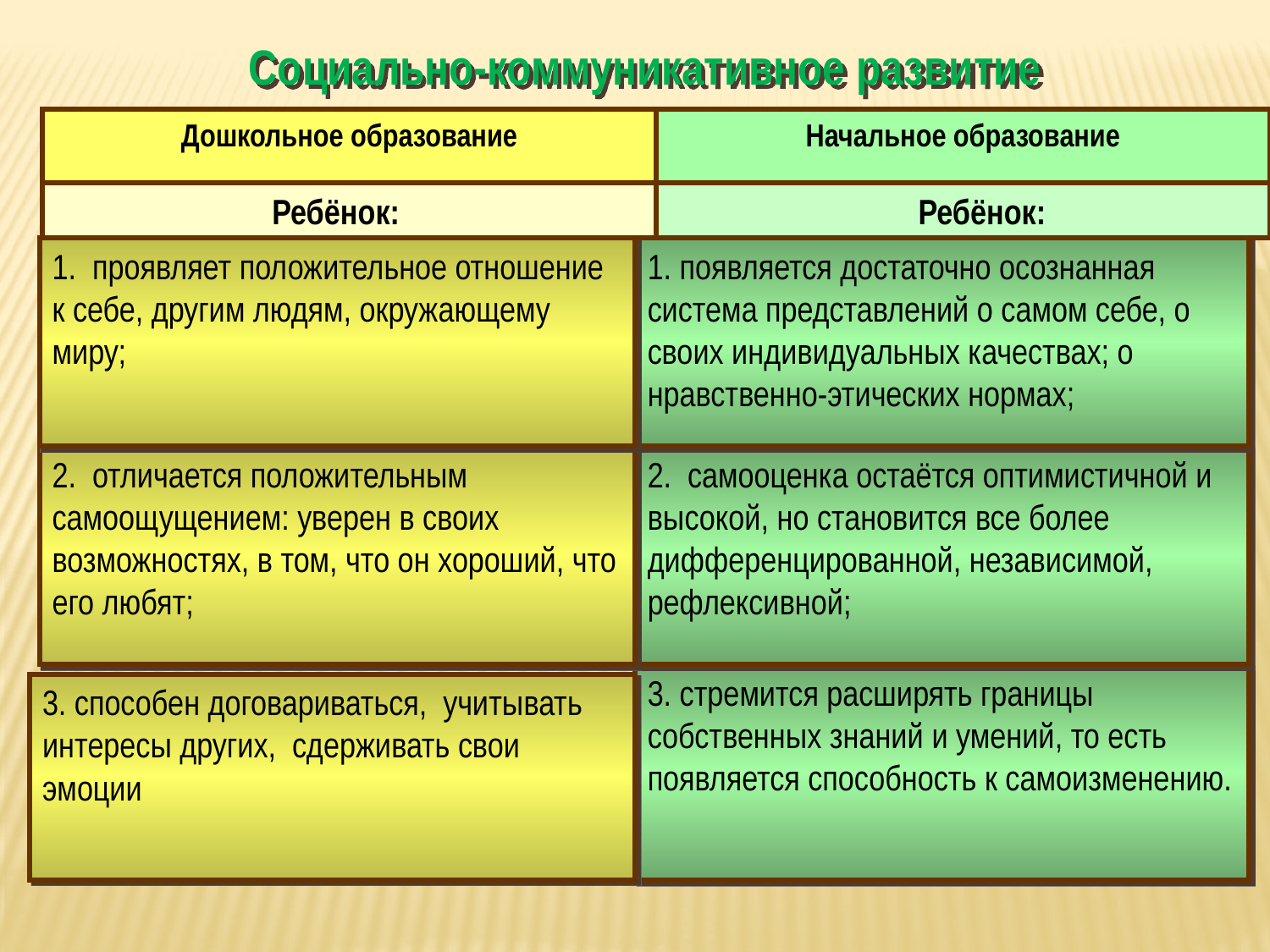

Социально-коммуникативное развитие развитие
Дошкольное образование
Начальное образование
                      Ребёнок:
                          Ребёнок:
1.  проявляет положительное отношение к себе, другим людям, окружающему миру;
1. появляется достаточно осознанная   система представлений о самом себе, о своих индивидуальных качествах; о нравственно-этических нормах;

2.  отличается положительным самоощущением: уверен в своих возможностях, в том, что он хороший, что его любят;
2.  самооценка остаётся оптимистичной и высокой, но становится все более   дифференцированной, независимой, рефлексивной;
3. стремится расширять границы  собственных знаний и умений, то есть появляется способность к самоизменению.
3. способен договариваться,  учитывать интересы других,  сдерживать свои эмоции